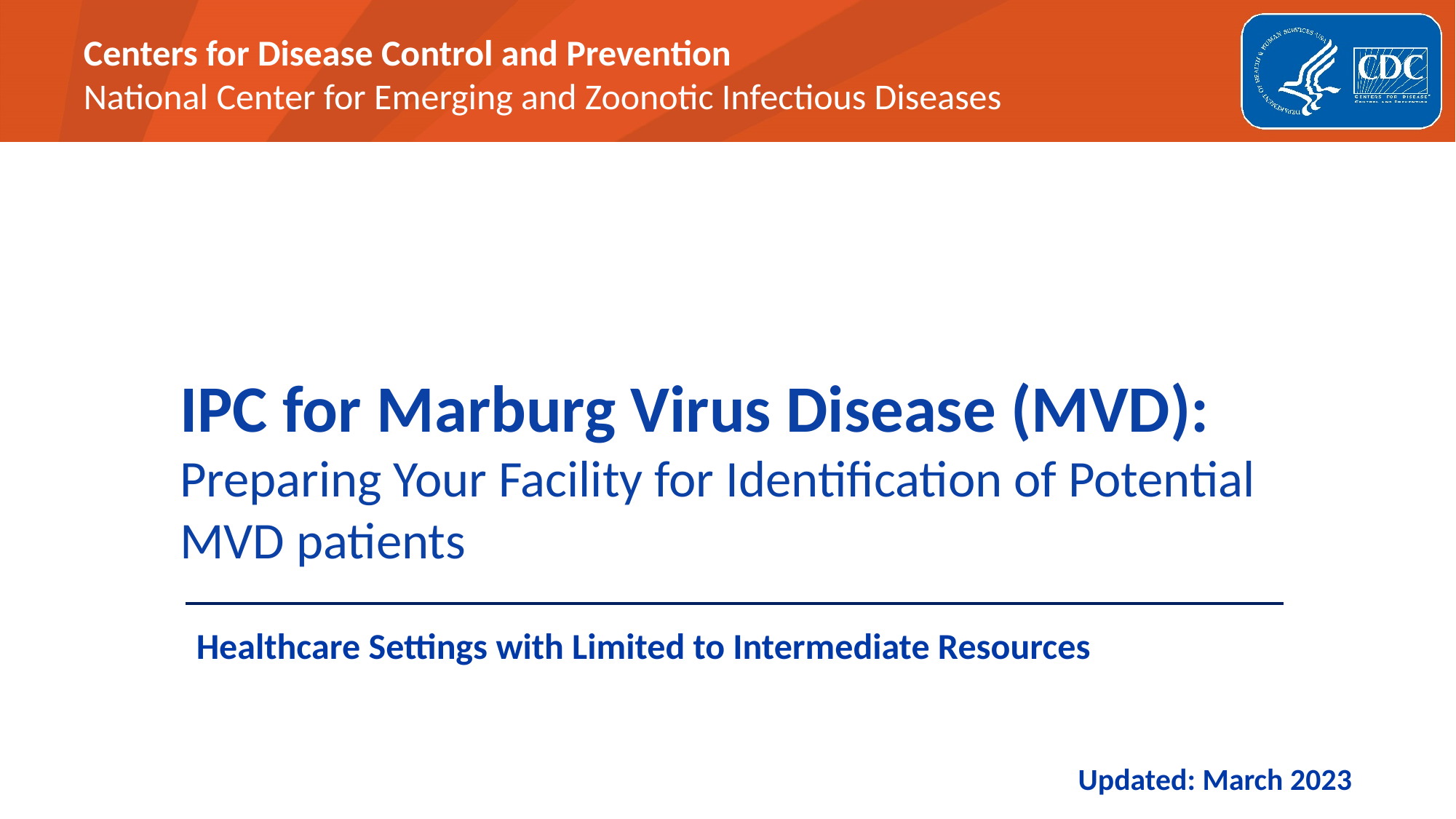

IPC for Marburg Virus Disease (MVD):
Preparing Your Facility for Identification of Potential MVD patients
Healthcare Settings with Limited to Intermediate Resources
Updated: March 2023